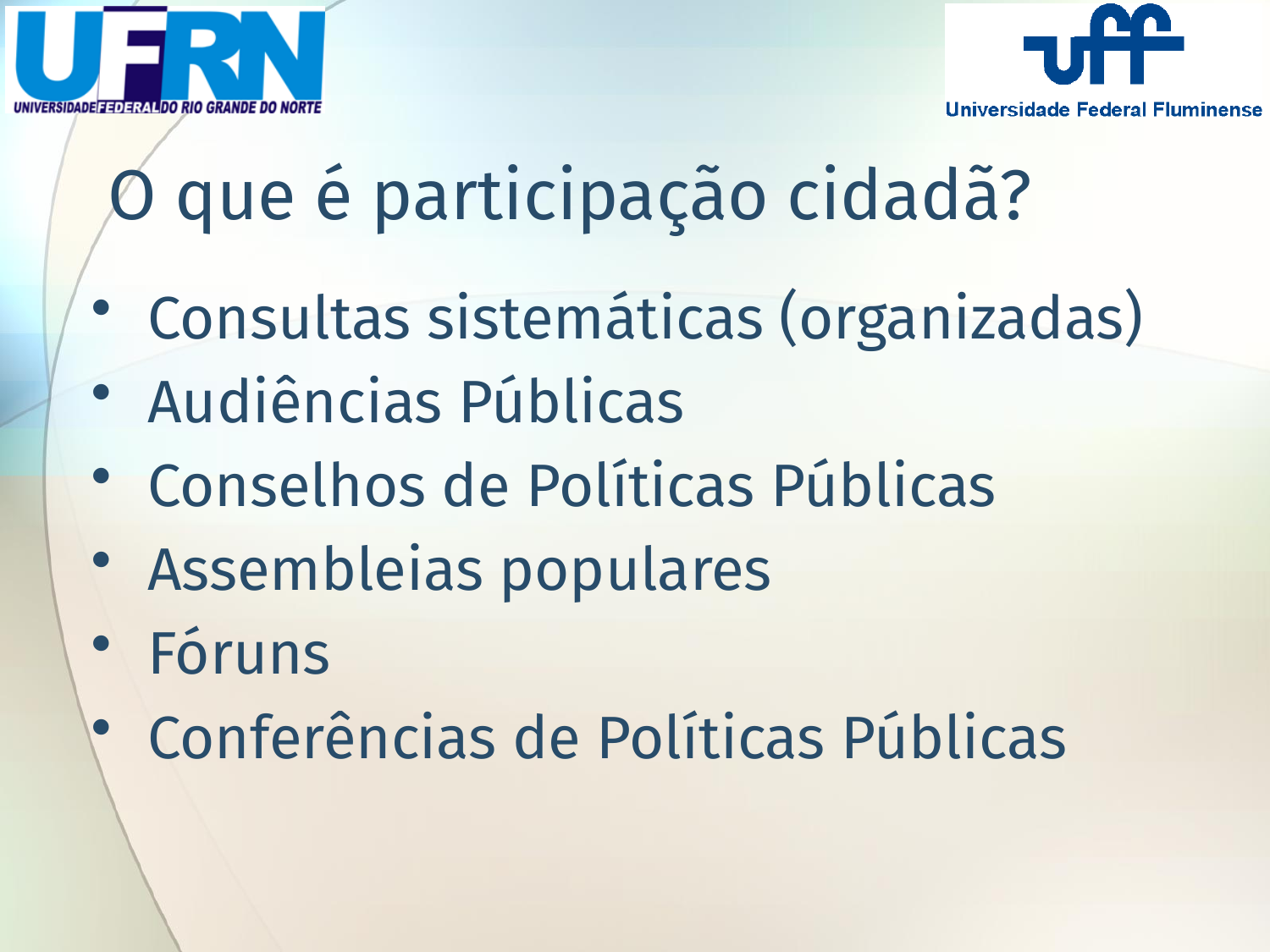

# O que é participação cidadã?
Consultas sistemáticas (organizadas)
Audiências Públicas
Conselhos de Políticas Públicas
Assembleias populares
Fóruns
Conferências de Políticas Públicas